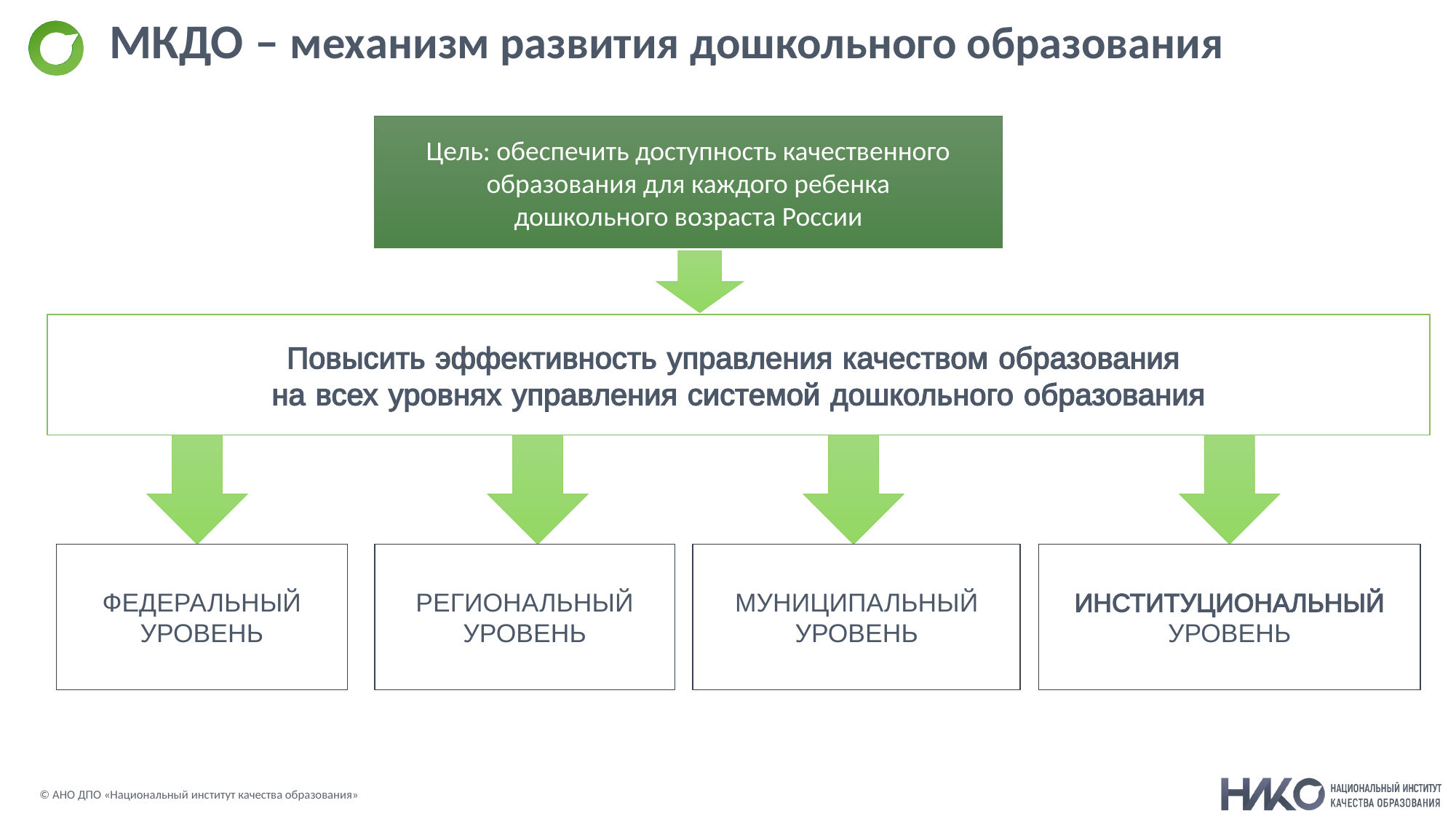

# МКДО – механизм развития дошкольного образования
Цель: обеспечить доступность качественного образования для каждого ребенка
дошкольного возраста России

Повысить эффективность управления качеством образования
на всех уровнях управления системой дошкольного образования

ФЕДЕРАЛЬНЫЙ УРОВЕНЬ
РЕГИОНАЛЬНЫЙ УРОВЕНЬ
МУНИЦИПАЛЬНЫЙ УРОВЕНЬ
ИНСТИТУЦИОНАЛЬНЫЙ
УРОВЕНЬ